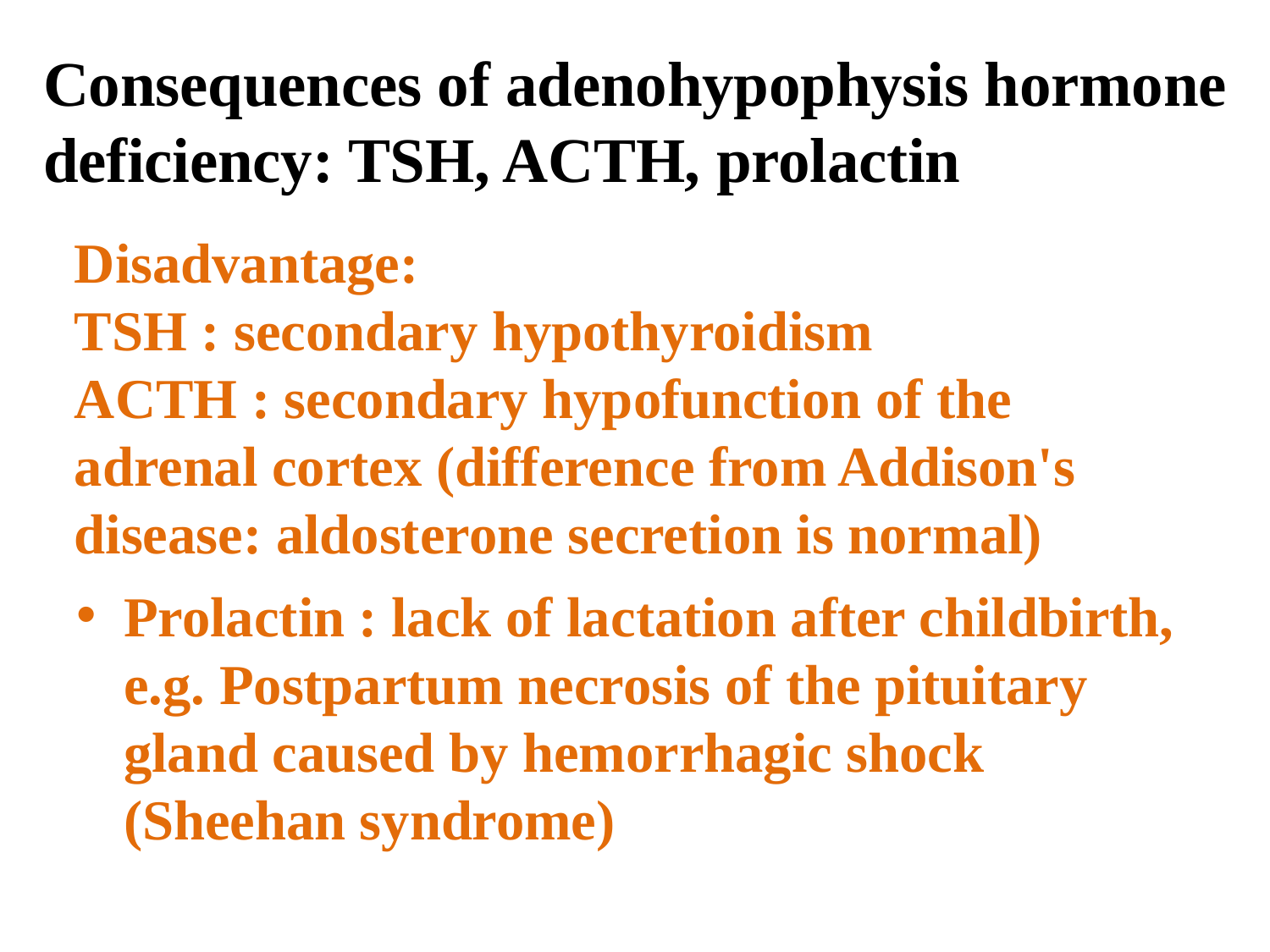

# Consequences of adenohypophysis hormone deficiency: TSH, ACTH, prolactin

Disadvantage:
TSH : secondary hypothyroidism
ACTH : secondary hypofunction of the adrenal cortex (difference from Addison's disease: aldosterone secretion is normal)
Prolactin : lack of lactation after childbirth, e.g. Postpartum necrosis of the pituitary gland caused by hemorrhagic shock (Sheehan syndrome)